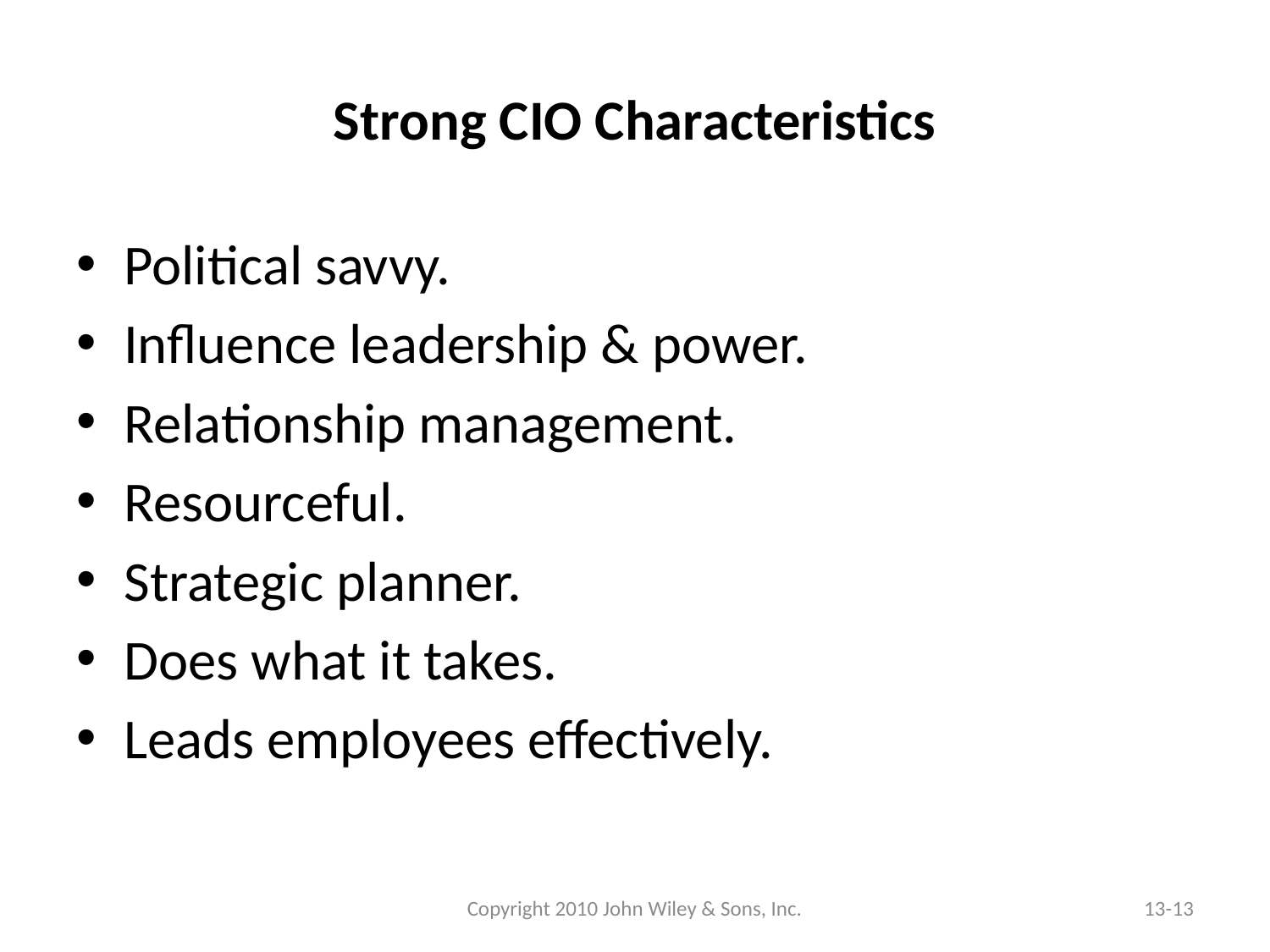

# Strong CIO Characteristics
Political savvy.
Influence leadership & power.
Relationship management.
Resourceful.
Strategic planner.
Does what it takes.
Leads employees effectively.

Copyright 2010 John Wiley & Sons, Inc.
13-13